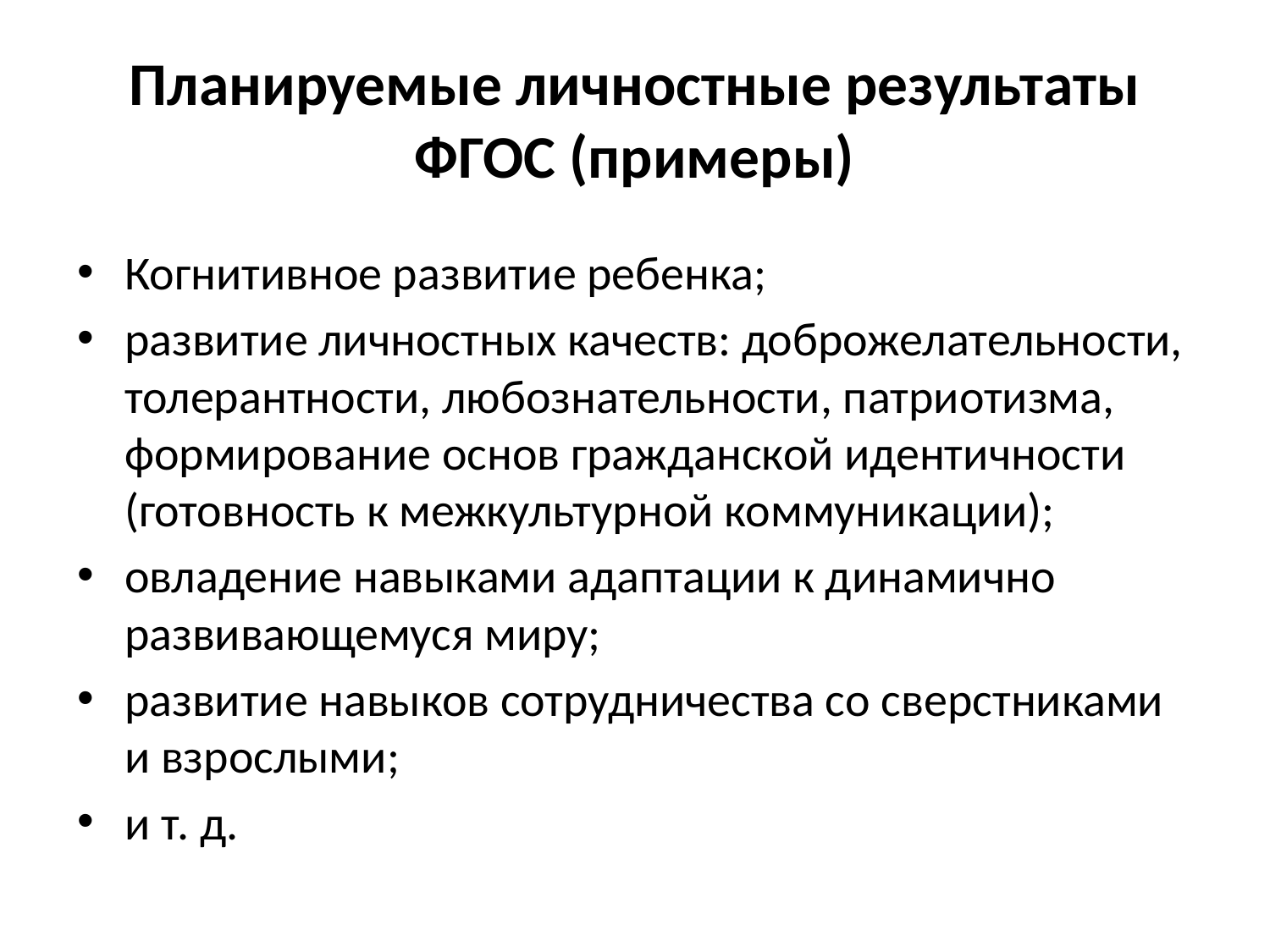

# Планируемые личностные результаты ФГОС (примеры)
Когнитивное развитие ребенка;
развитие личностных качеств: доброжелательности, толерантности, любознательности, патриотизма, формирование основ гражданской идентичности (готовность к межкультурной коммуникации);
овладение навыками адаптации к динамично развивающемуся миру;
развитие навыков сотрудничества со сверстниками и взрослыми;
и т. д.